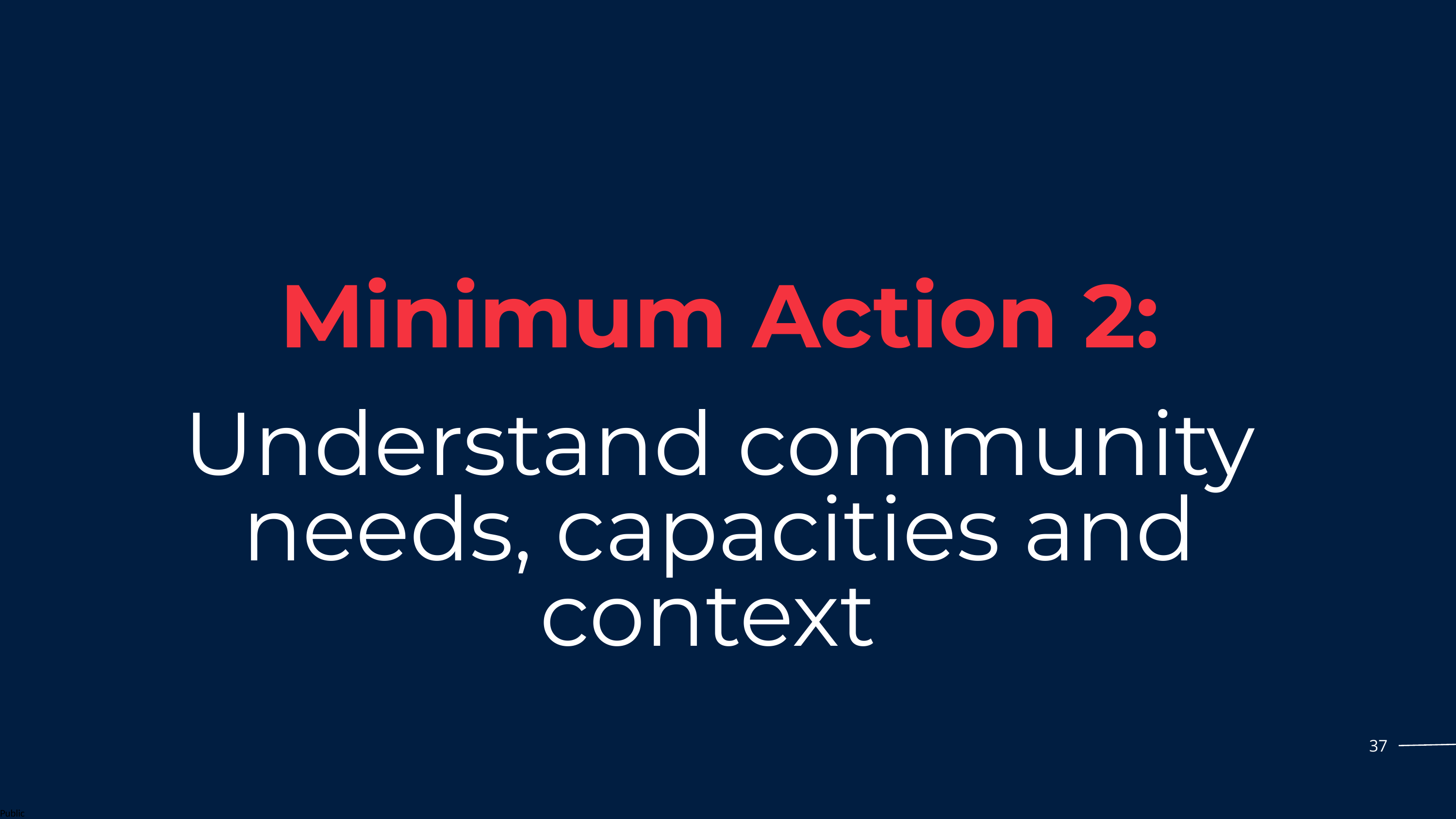

Minimum Action 2:

Understand community needs, capacities and context